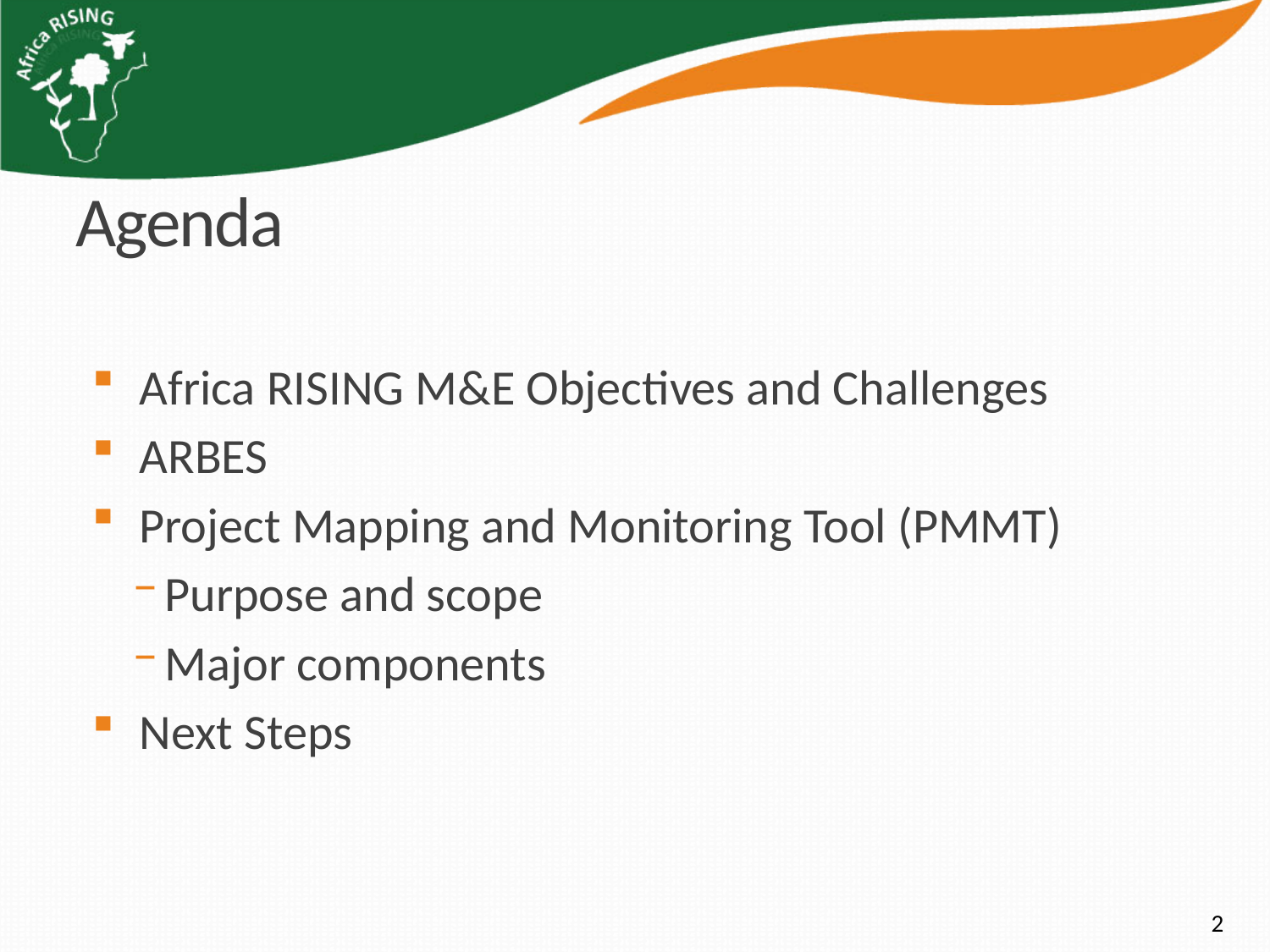

# Agenda
Africa RISING M&E Objectives and Challenges
ARBES
Project Mapping and Monitoring Tool (PMMT)
Purpose and scope
Major components
Next Steps
2